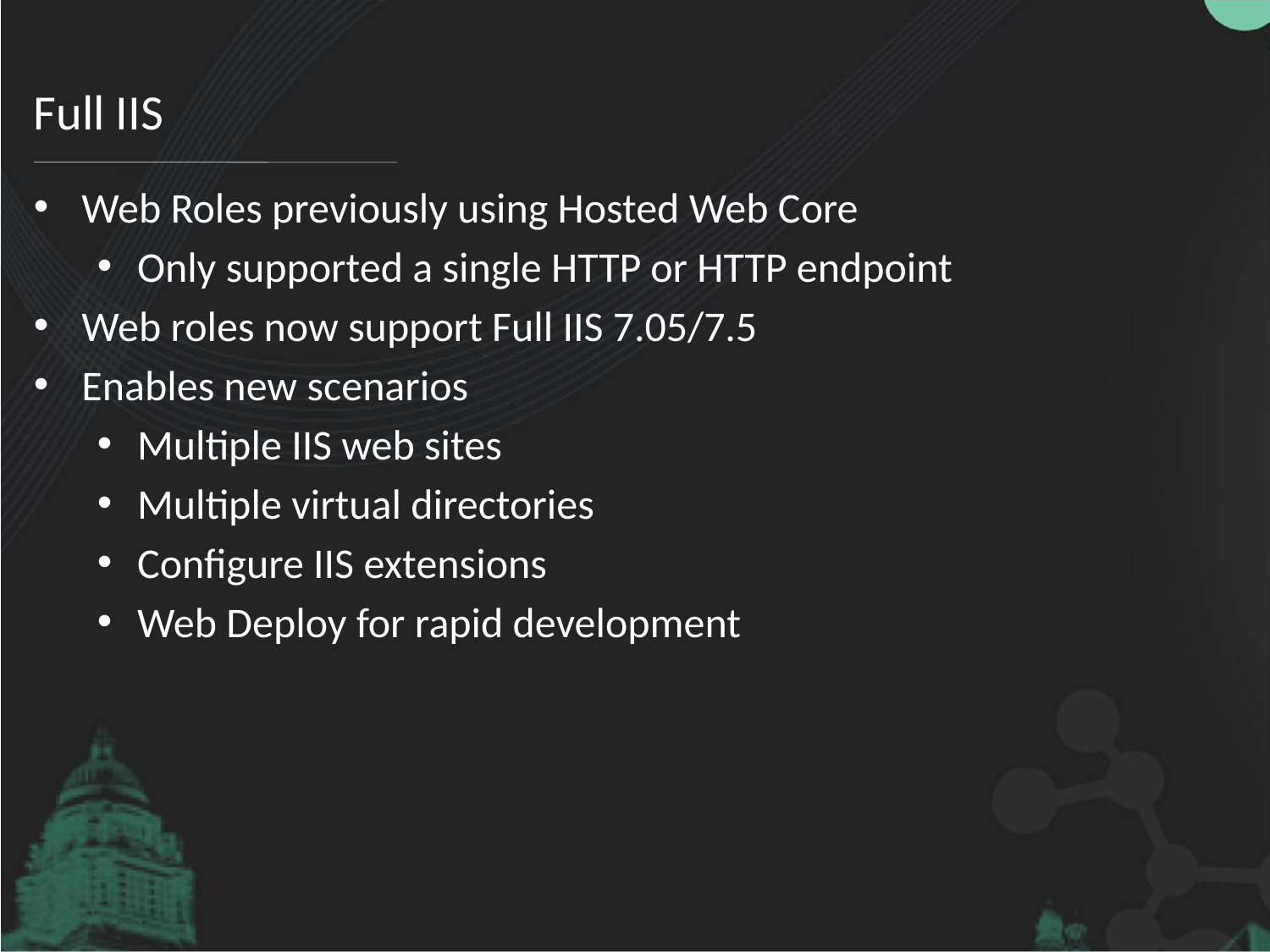

# Full IIS
Web Roles previously using Hosted Web Core
Only supported a single HTTP or HTTP endpoint
Web roles now support Full IIS 7.05/7.5
Enables new scenarios
Multiple IIS web sites
Multiple virtual directories
Configure IIS extensions
Web Deploy for rapid development